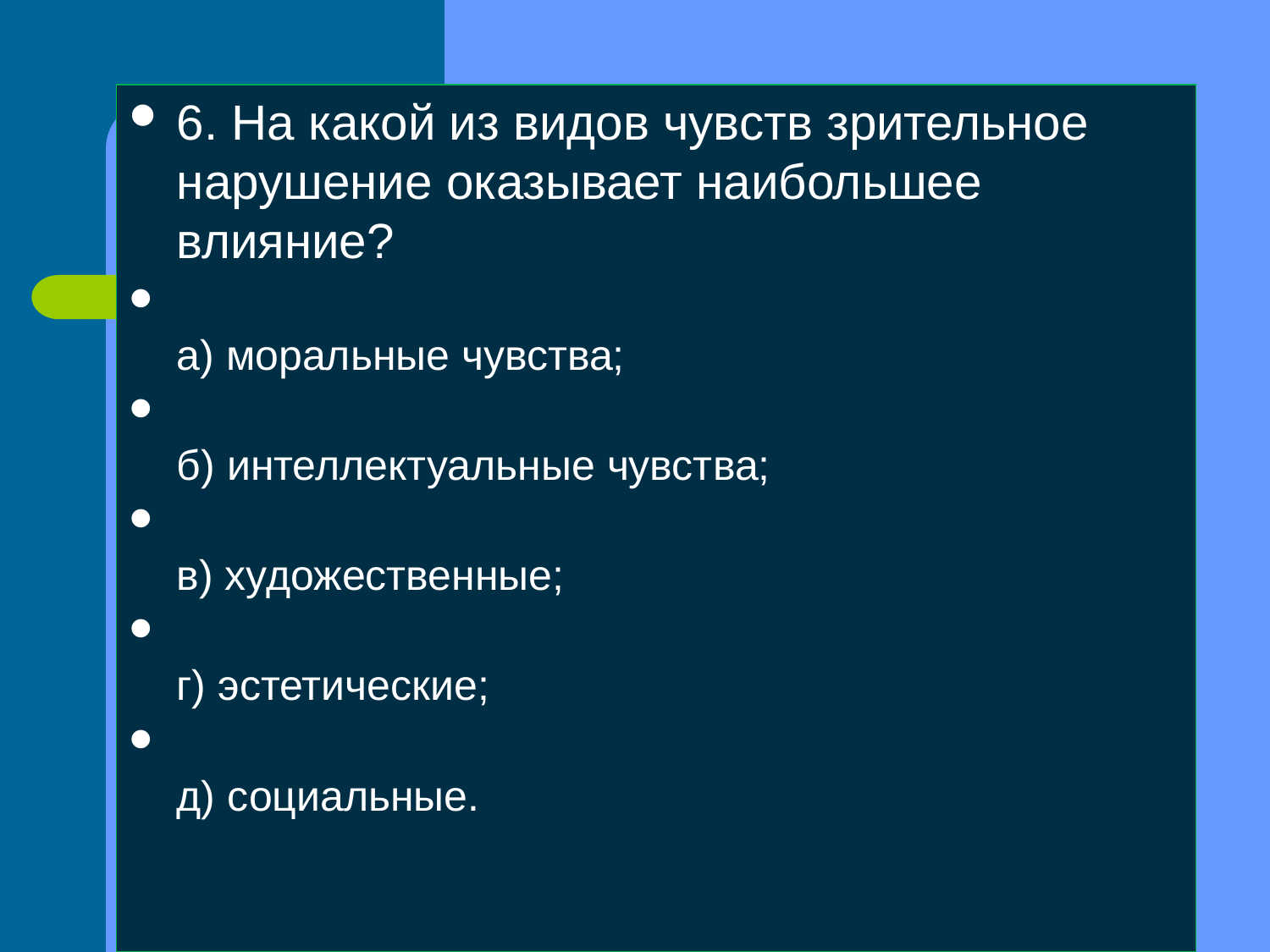

6. На какой из видов чувств зрительное нарушение оказывает наибольшее влияние?
а) моральные чувства;
б) интеллектуальные чувства;
в) художественные;
г) эстетические;
д) социальные.